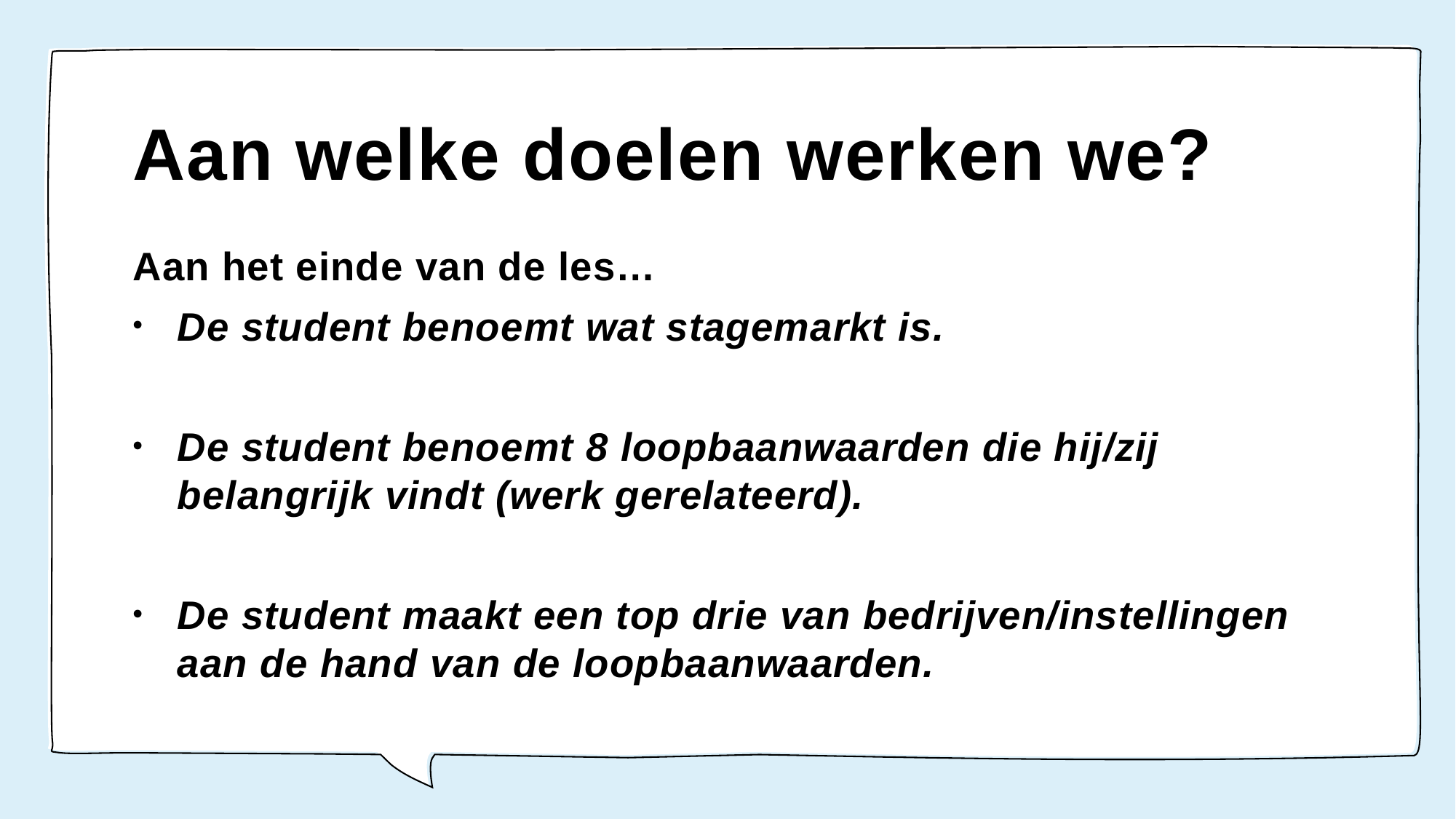

# Aan welke doelen werken we?
Aan het einde van de les…
De student benoemt wat stagemarkt is.

De student benoemt 8 loopbaanwaarden die hij/zij belangrijk vindt (werk gerelateerd).

De student maakt een top drie van bedrijven/instellingen aan de hand van de loopbaanwaarden.